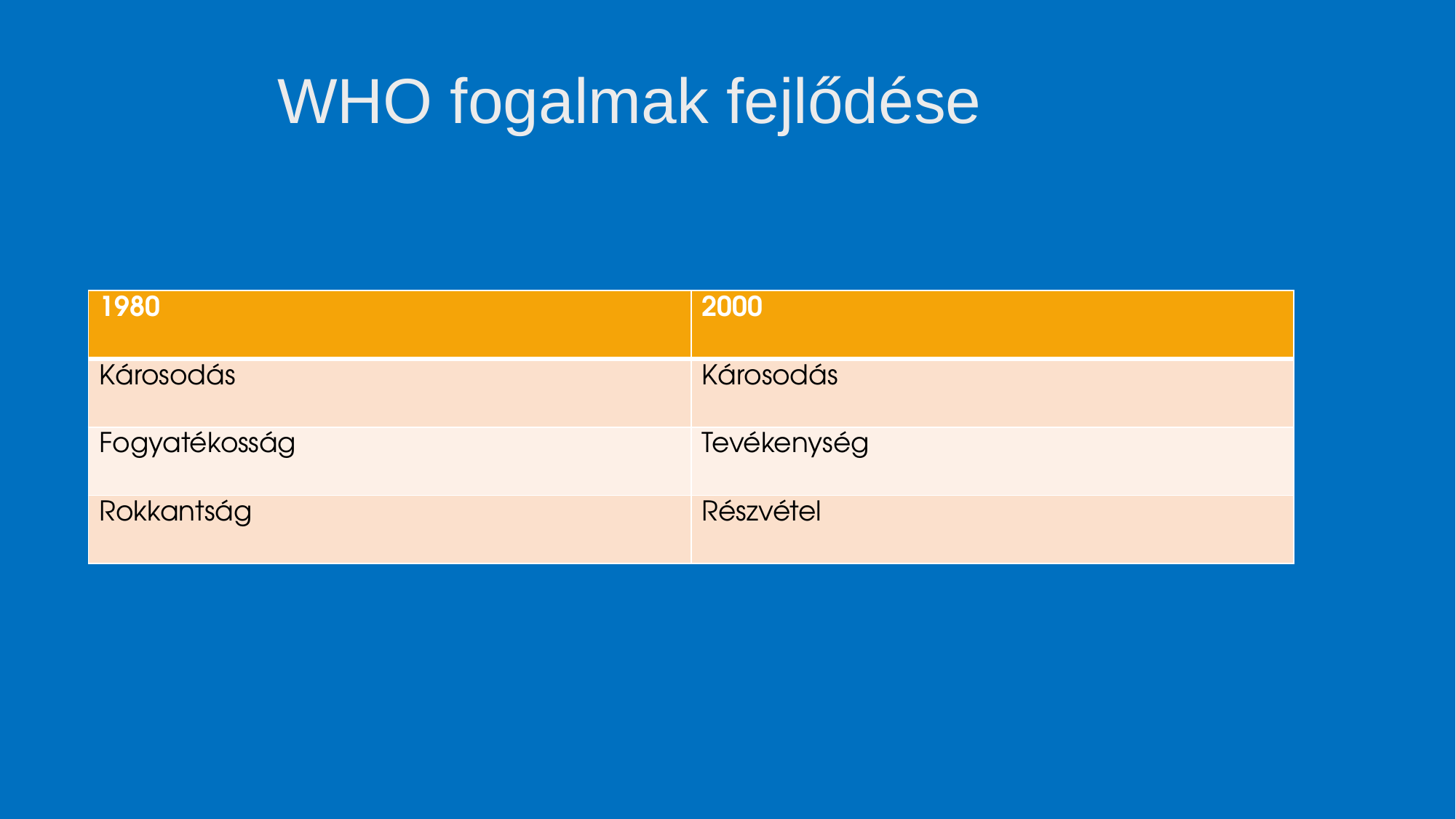

# WHO fogalmak fejlődése
| 1980 | 2000 |
| --- | --- |
| Károsodás | Károsodás |
| Fogyatékosság | Tevékenység |
| Rokkantság | Részvétel |